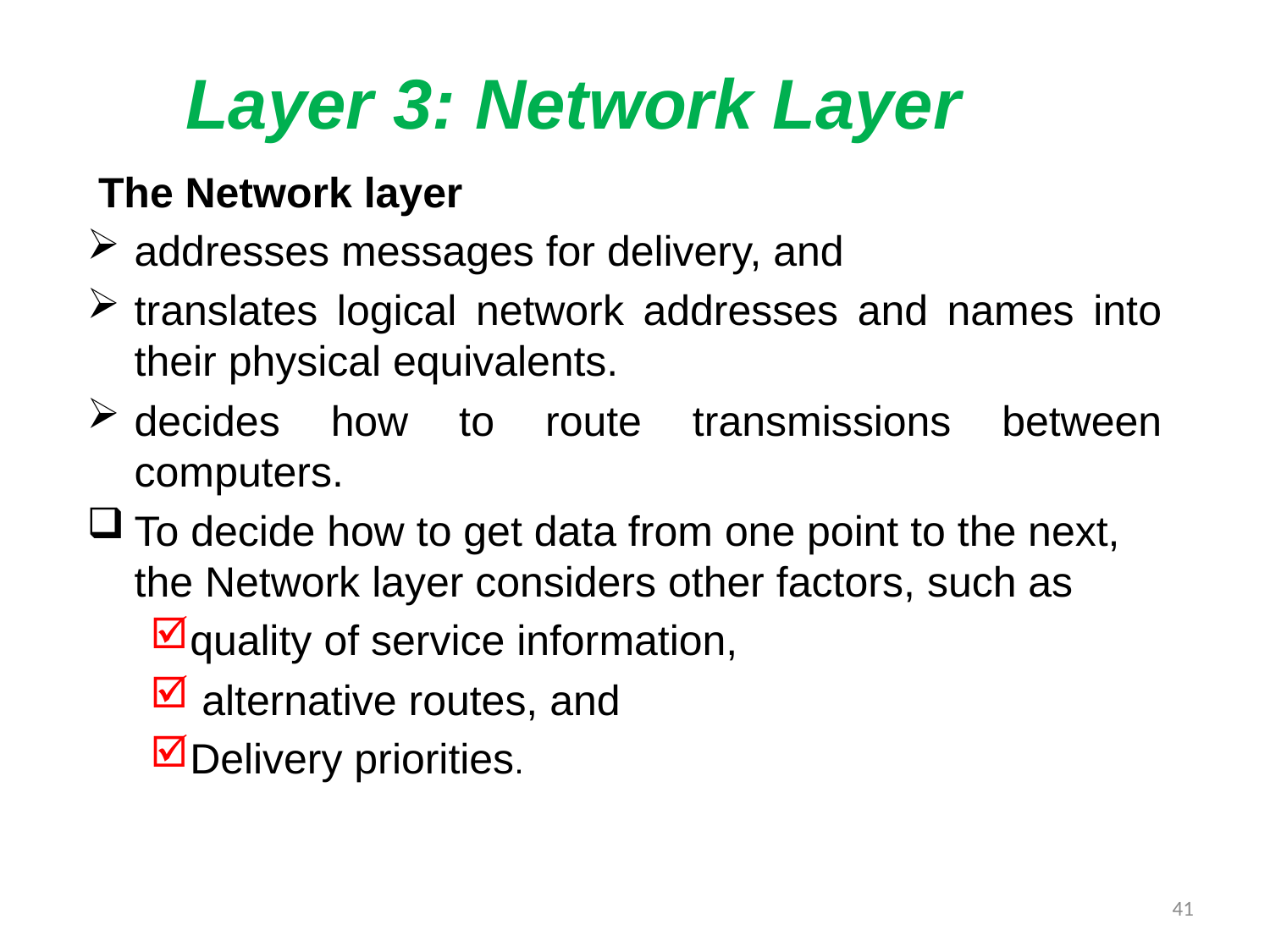

# Layer 3: Network Layer
The Network layer
addresses messages for delivery, and
translates logical network addresses and names into their physical equivalents.
decides how to route transmissions between computers.
To decide how to get data from one point to the next, the Network layer considers other factors, such as
quality of service information,
 alternative routes, and
Delivery priorities.
41